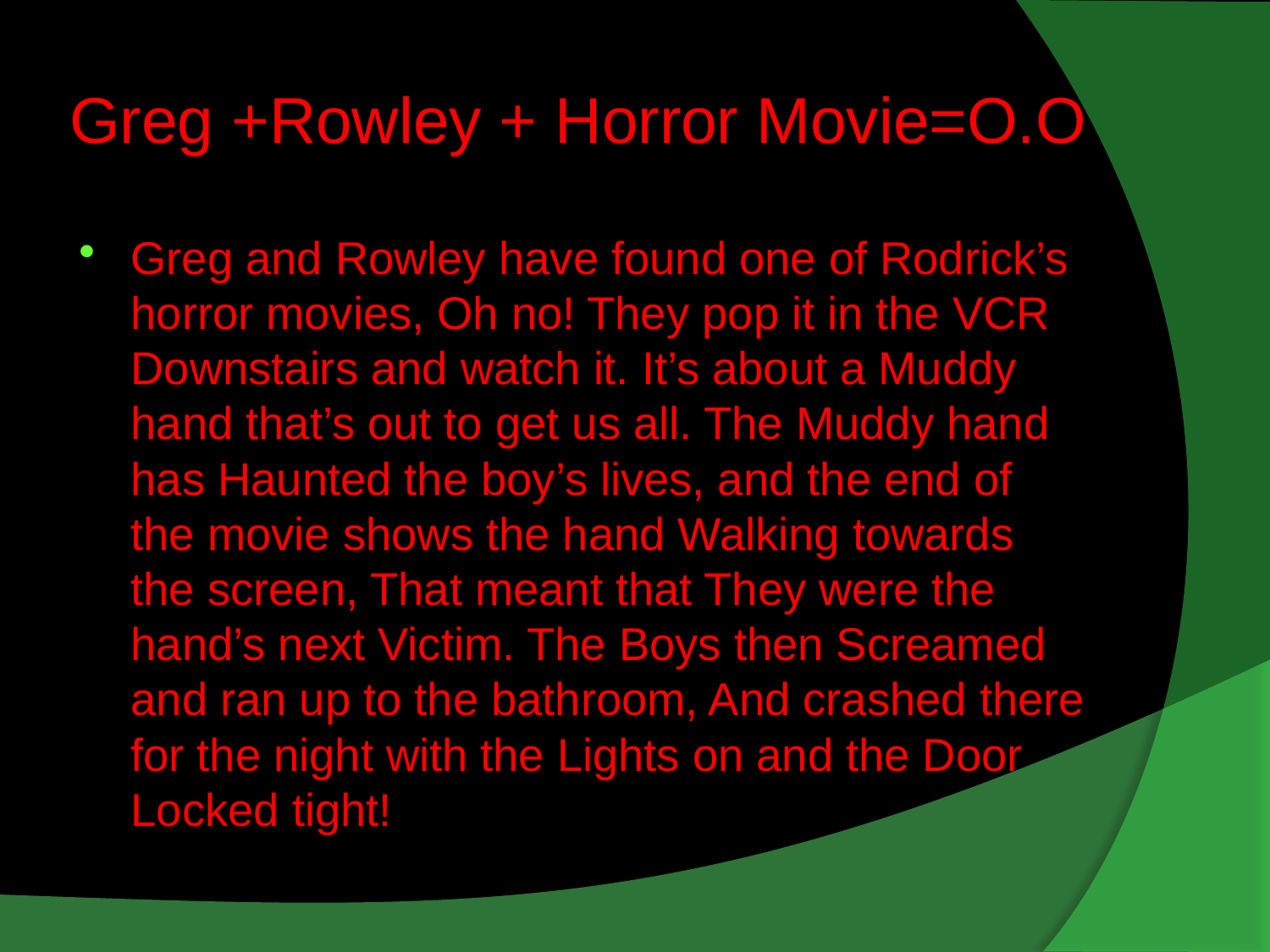

# Greg +Rowley + Horror Movie=O.O
Greg and Rowley have found one of Rodrick’s horror movies, Oh no! They pop it in the VCR Downstairs and watch it. It’s about a Muddy hand that’s out to get us all. The Muddy hand has Haunted the boy’s lives, and the end of the movie shows the hand Walking towards the screen, That meant that They were the hand’s next Victim. The Boys then Screamed and ran up to the bathroom, And crashed there for the night with the Lights on and the Door Locked tight!